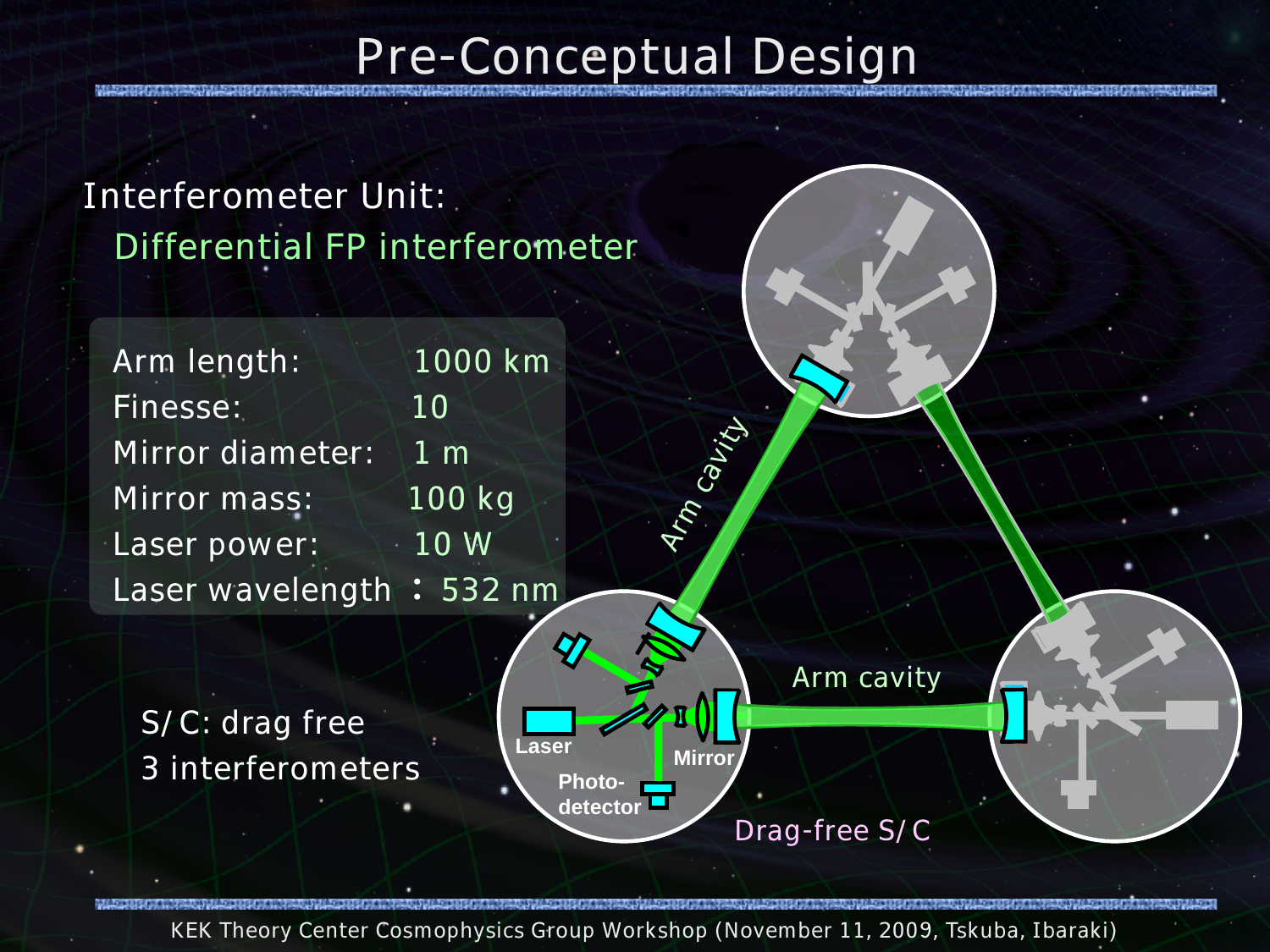

# Pre-Conceptual Design
Interferometer Unit:
   Differential FP interferometer

Arm cavity

Arm cavity

Laser
Mirror

Photo-
detector

Drag-free S/C

Arm length:            1000 km
Finesse:                  10
Mirror diameter:    1 m
Mirror mass:          100 kg
Laser power:          10 W
Laser wavelength：532 nm
S/C: drag free
3 interferometers
KEK Theory Center Cosmophysics Group Workshop (November 11, 2009, Tskuba, Ibaraki)